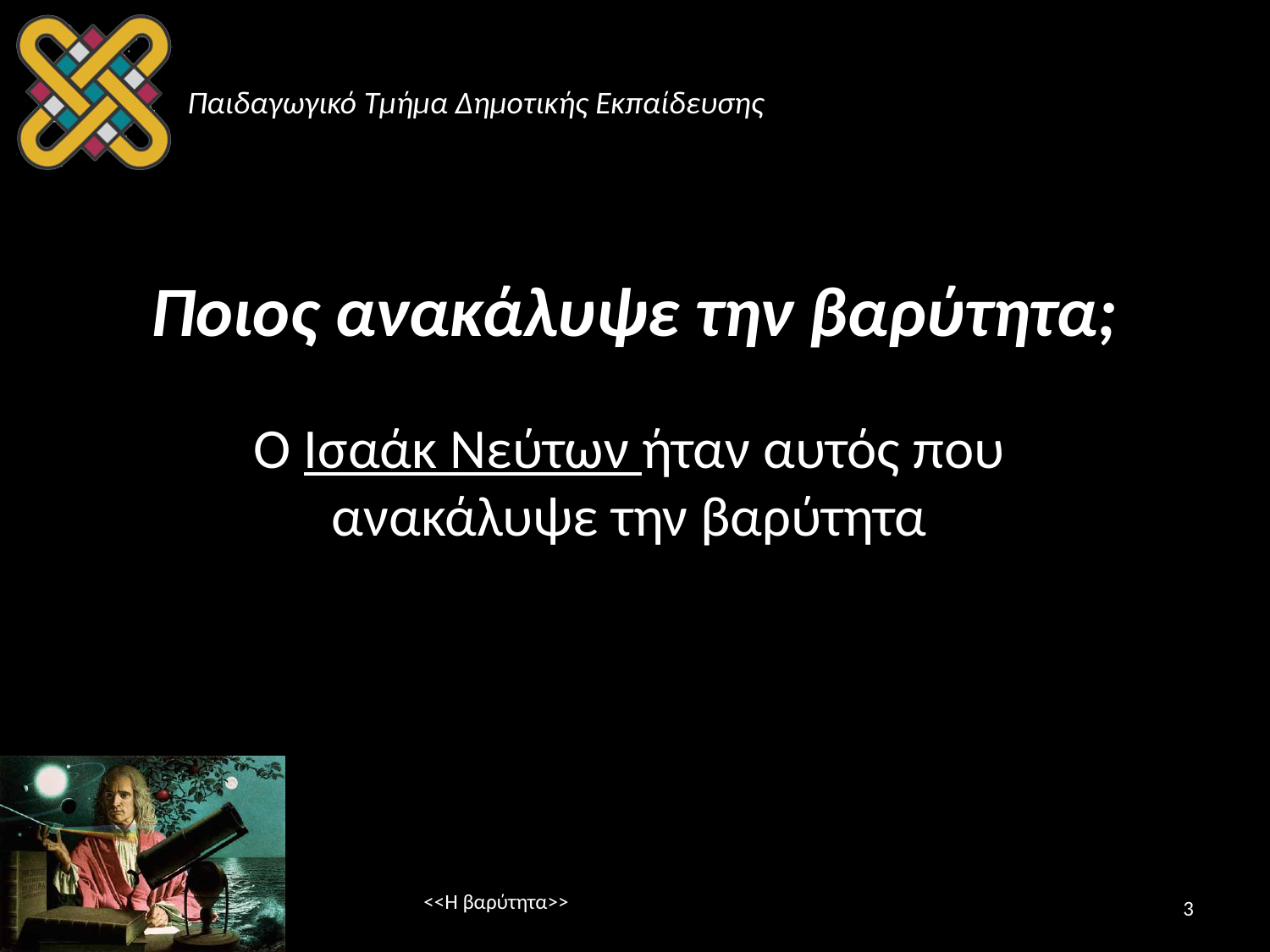

# Ποιος ανακάλυψε την βαρύτητα;
Ο Ισαάκ Νεύτων ήταν αυτός που ανακάλυψε την βαρύτητα
<<Η βαρύτητα>>
3